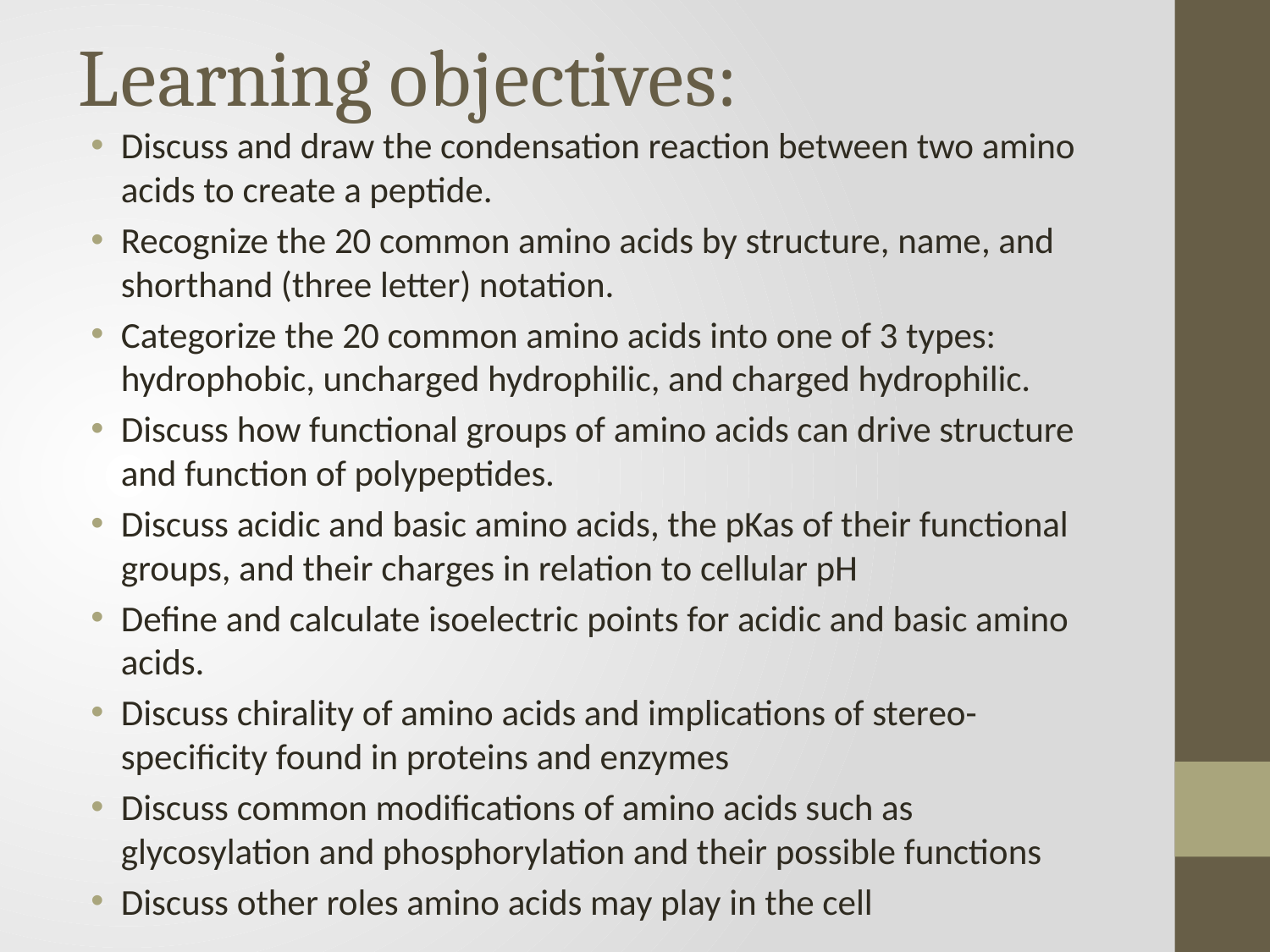

# Learning objectives:
Discuss and draw the condensation reaction between two amino acids to create a peptide.
Recognize the 20 common amino acids by structure, name, and shorthand (three letter) notation.
Categorize the 20 common amino acids into one of 3 types: hydrophobic, uncharged hydrophilic, and charged hydrophilic.
Discuss how functional groups of amino acids can drive structure and function of polypeptides.
Discuss acidic and basic amino acids, the pKas of their functional groups, and their charges in relation to cellular pH
Define and calculate isoelectric points for acidic and basic amino acids.
Discuss chirality of amino acids and implications of stereo- specificity found in proteins and enzymes
Discuss common modifications of amino acids such as glycosylation and phosphorylation and their possible functions
Discuss other roles amino acids may play in the cell